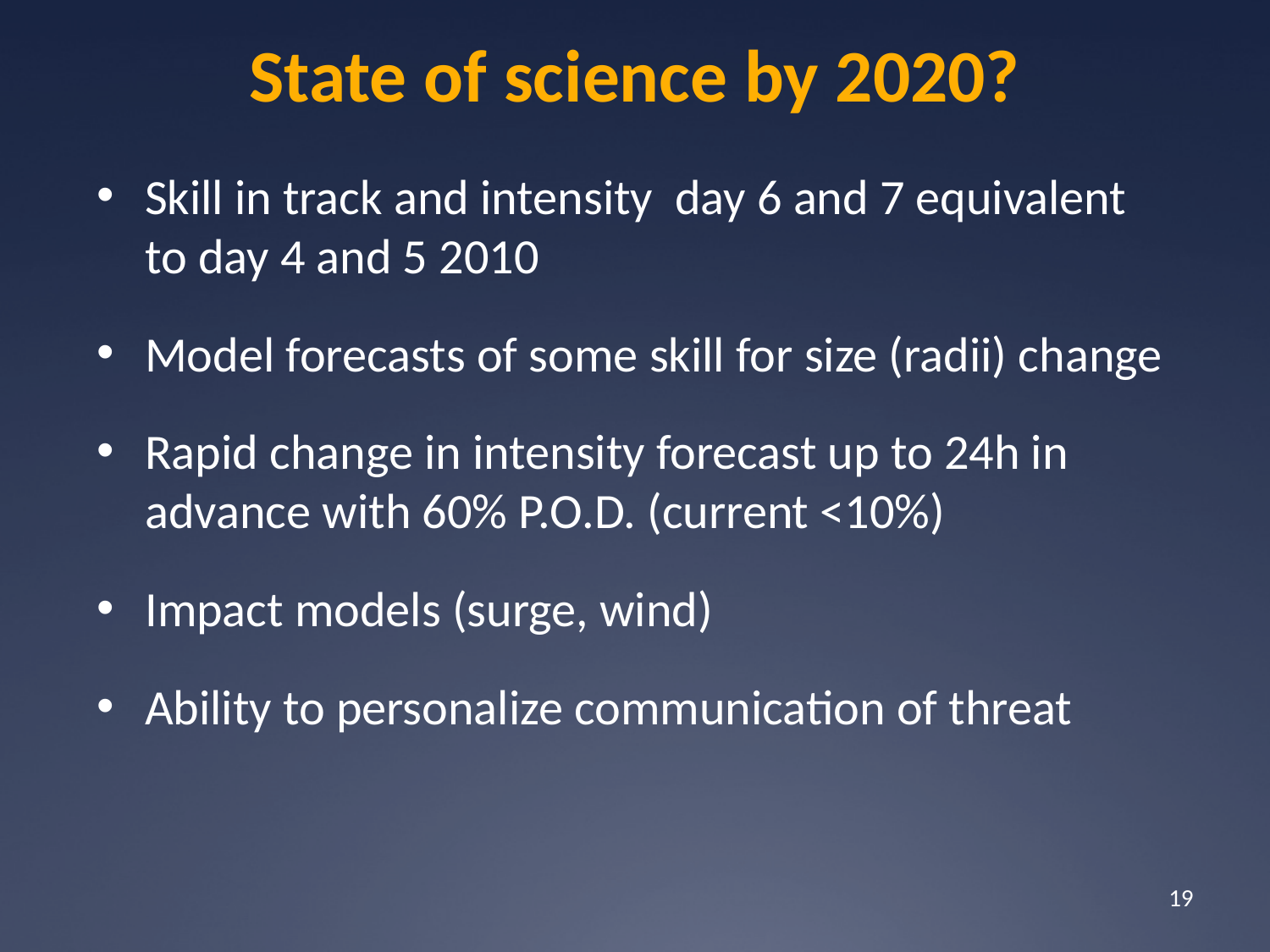

# State of science by 2020?
Skill in track and intensity  day 6 and 7 equivalent to day 4 and 5 2010
Model forecasts of some skill for size (radii) change
Rapid change in intensity forecast up to 24h in advance with 60% P.O.D. (current <10%)
Impact models (surge, wind)
Ability to personalize communication of threat

19